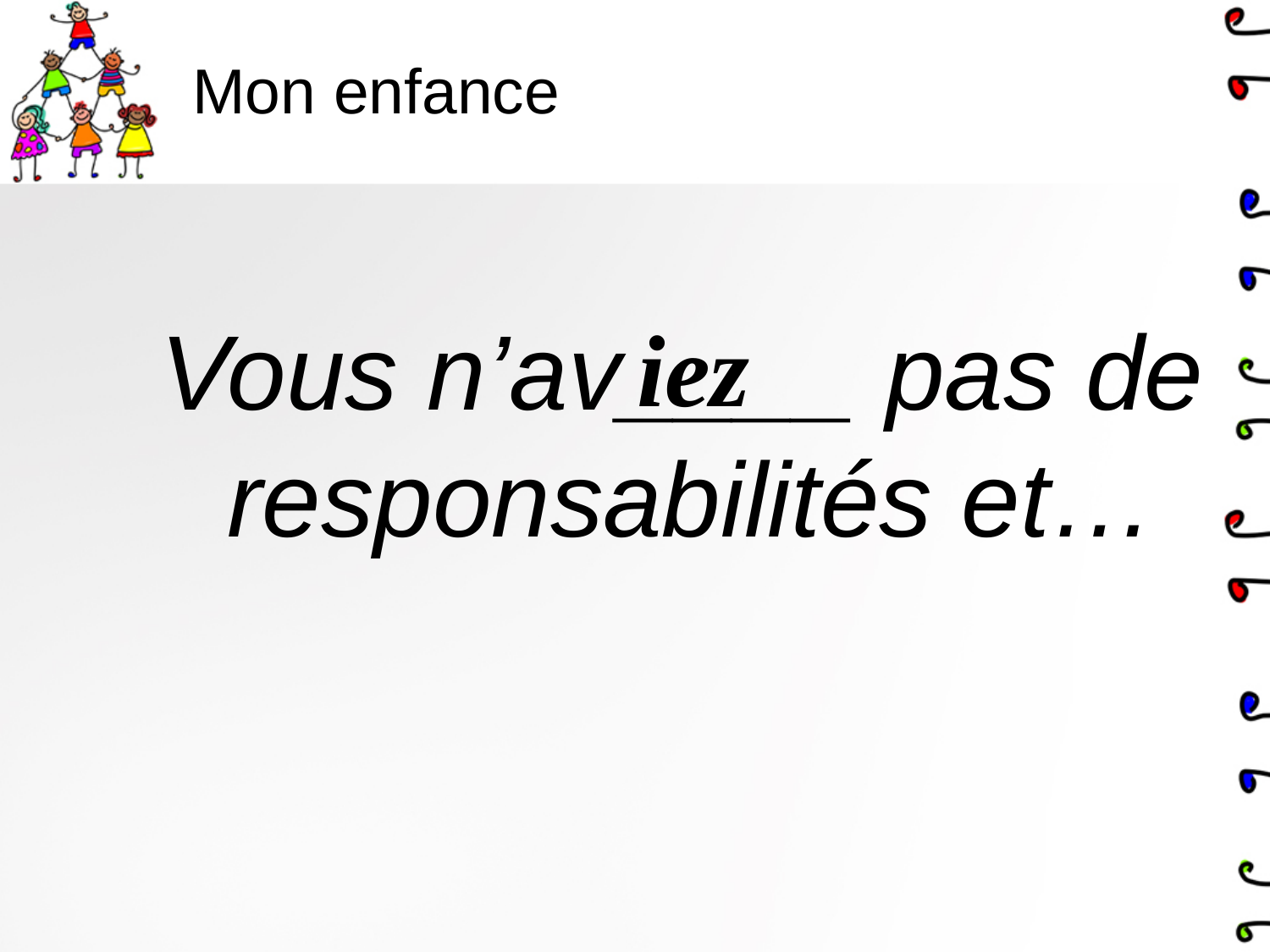

# Mon enfance
Vous n’av____ pas de responsabilités et…
iez